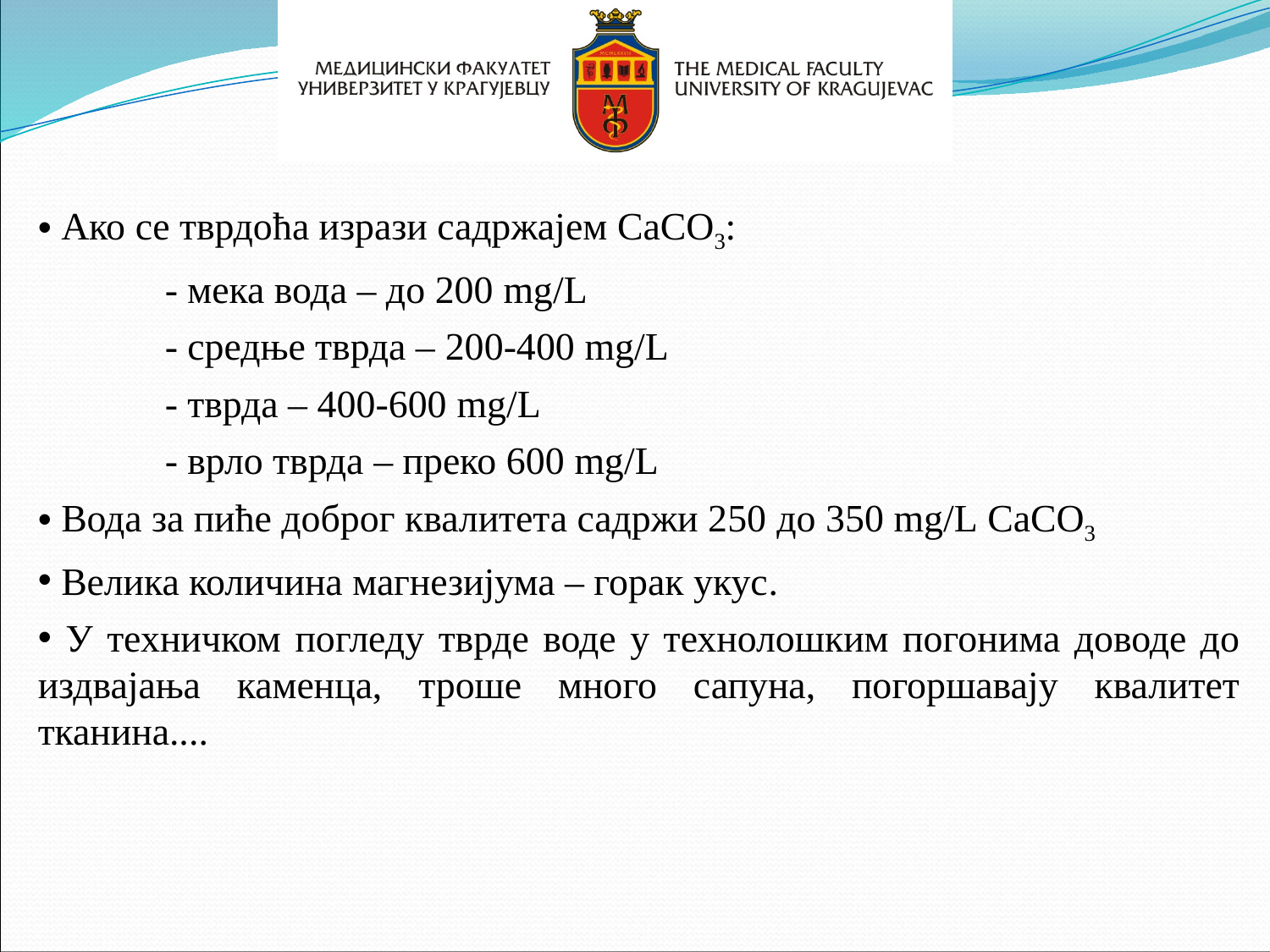

Ако се тврдоћа изрази садржајем CaCO3:
	- мека вода – до 200 mg/L
	- средње тврда – 200-400 mg/L
	- тврда – 400-600 mg/L
	- врло тврда – преко 600 mg/L
 Вода за пиће доброг квалитета садржи 250 до 350 mg/L CaCO3
 Велика количина магнезијума – горак укус.
 У техничком погледу тврде воде у технолошким погонима доводе до издвајања каменца, троше много сапуна, погоршавају квалитет тканина....